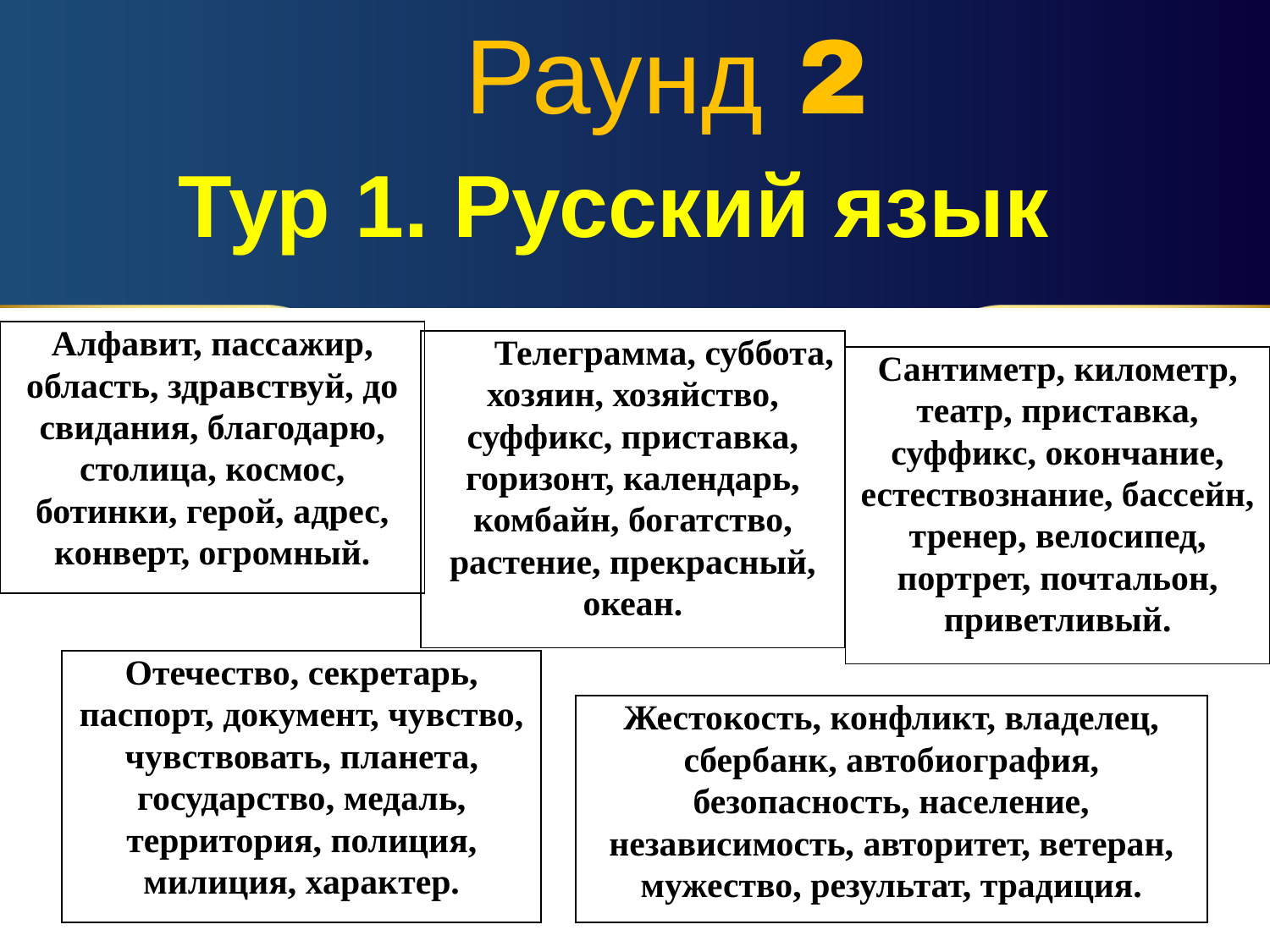

# Раунд 2
Тур 1. Русский язык

| Алфавит, пассажир, область, здравствуй, до свидания, благодарю, столица, космос, ботинки, герой, адрес, конверт, огромный. |
| --- |
| Телеграмма, суббота, хозяин, хозяйство, суффикс, приставка, горизонт, календарь, комбайн, богатство, растение, прекрасный, океан. |
| --- |
| Сантиметр, километр, театр, приставка, суффикс, окончание, естествознание, бассейн, тренер, велосипед, портрет, почтальон, приветливый. |
| --- |
| Отечество, секретарь, паспорт, документ, чувство, чувствовать, планета, государство, медаль, территория, полиция, милиция, характер. |
| --- |
| Жестокость, конфликт, владелец, сбербанк, автобиография, безопасность, население, независимость, авторитет, ветеран, мужество, результат, традиция. |
| --- |